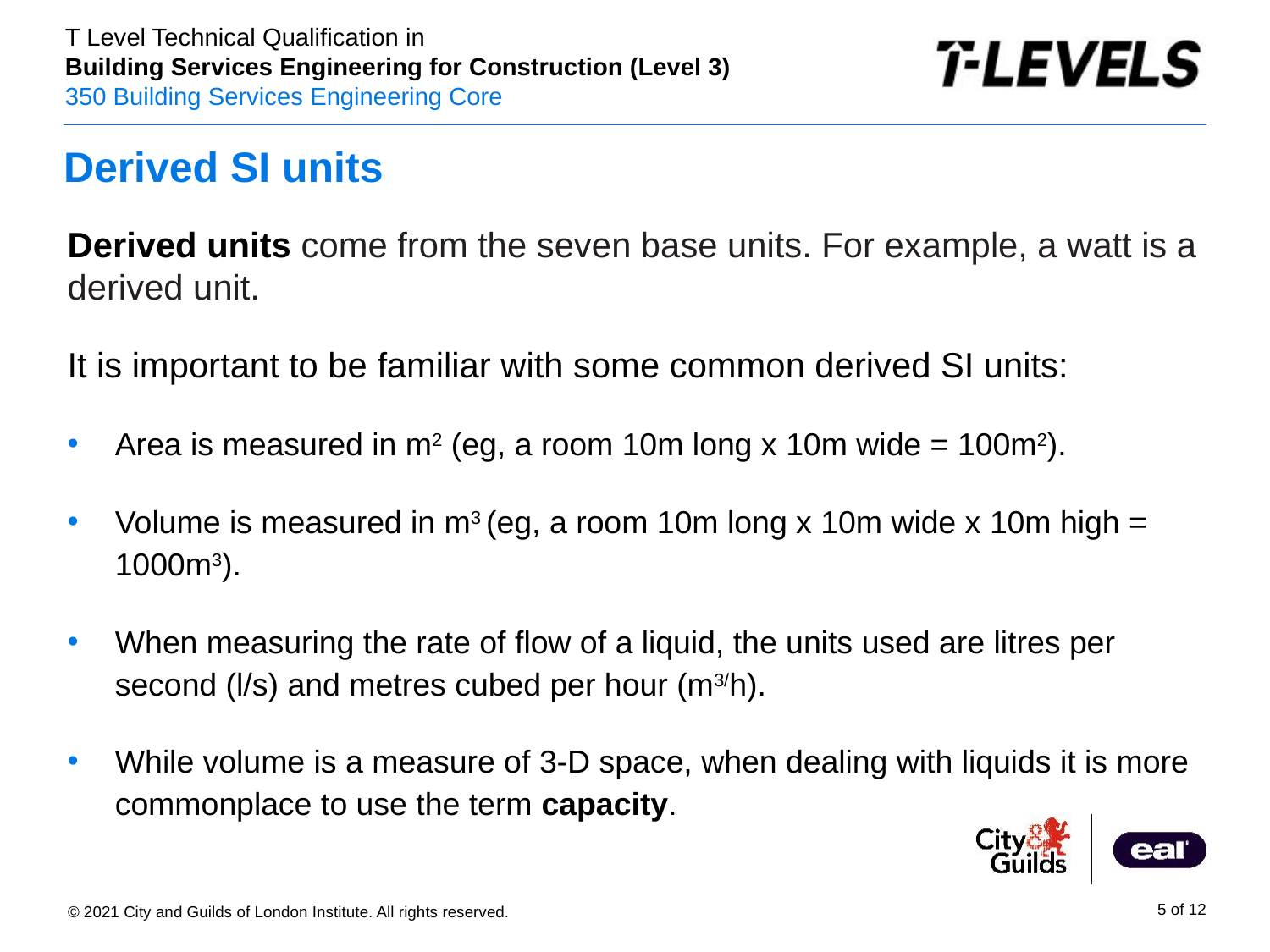

# Derived SI units
Derived units come from the seven base units. For example, a watt is a derived unit.
It is important to be familiar with some common derived SI units:
Area is measured in m2 (eg, a room 10m long x 10m wide = 100m2).
Volume is measured in m3 (eg, a room 10m long x 10m wide x 10m high = 1000m3).
When measuring the rate of flow of a liquid, the units used are litres per second (l/s) and metres cubed per hour (m3/h).
While volume is a measure of 3-D space, when dealing with liquids it is more commonplace to use the term capacity.